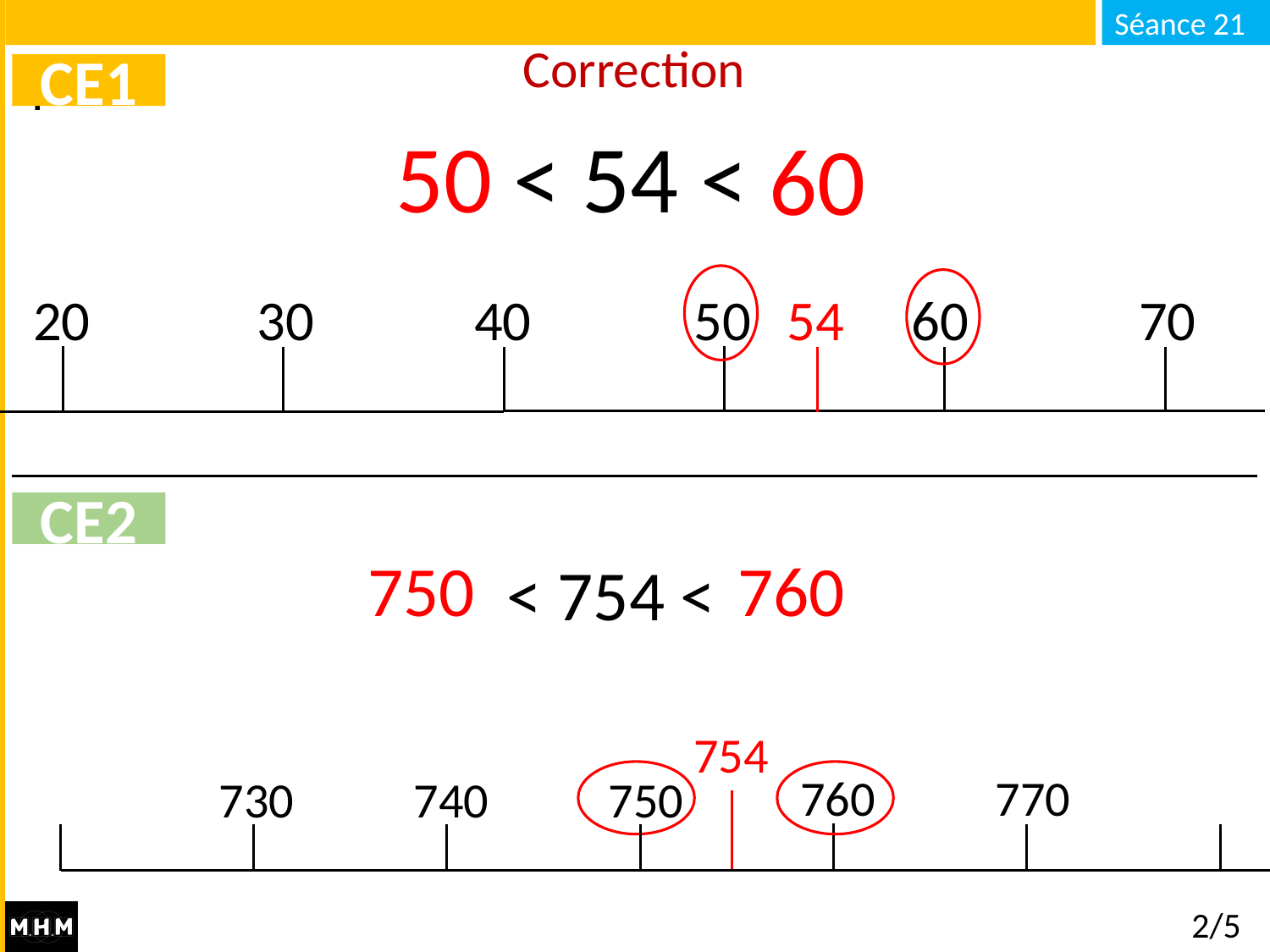

Correction
CE1
50
… < 54 < …
60

54

70
60
50
20
30
40
CE2
750
760
… < 754 < …
754
760
770
730
740
750

2/5